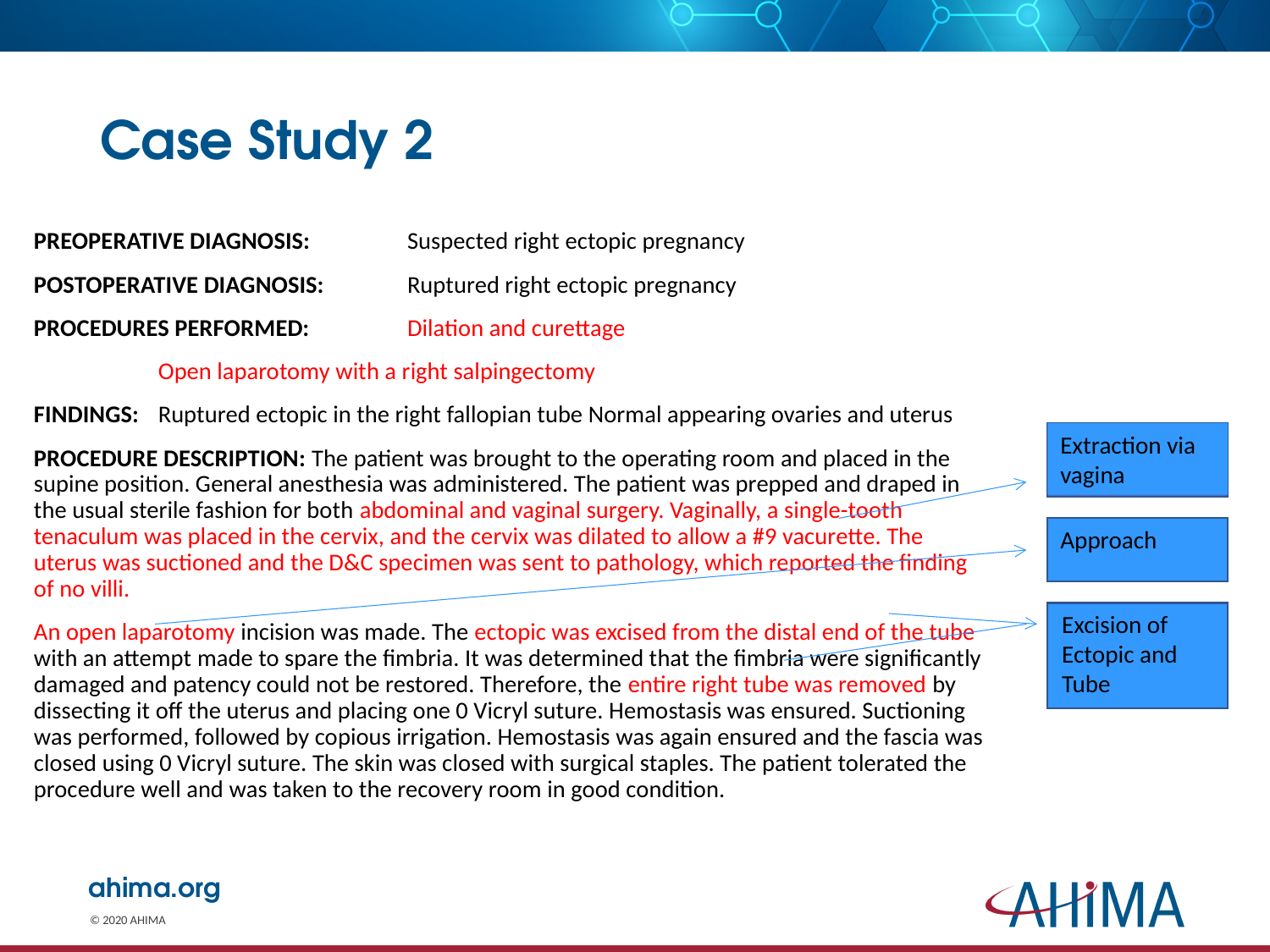

# Case Study 2
Preoperative diagnosis:	Suspected right ectopic pregnancy
Postoperative diagnosis:	Ruptured right ectopic pregnancy
Procedures performed:	Dilation and curettage
					Open laparotomy with a right salpingectomy
Findings:	Ruptured ectopic in the right fallopian tube Normal appearing ovaries and uterus
Procedure description: The patient was brought to the operating room and placed in the supine position. General anesthesia was administered. The patient was prepped and draped in the usual sterile fashion for both abdominal and vaginal surgery. Vaginally, a single-tooth tenaculum was placed in the cervix, and the cervix was dilated to allow a #9 vacurette. The uterus was suctioned and the D&C specimen was sent to pathology, which reported the finding of no villi.
An open laparotomy incision was made. The ectopic was excised from the distal end of the tube with an attempt made to spare the fimbria. It was determined that the fimbria were significantly damaged and patency could not be restored. Therefore, the entire right tube was removed by dissecting it off the uterus and placing one 0 Vicryl suture. Hemostasis was ensured. Suctioning was performed, followed by copious irrigation. Hemostasis was again ensured and the fascia was closed using 0 Vicryl suture. The skin was closed with surgical staples. The patient tolerated the procedure well and was taken to the recovery room in good condition.

Extraction via vagina

Approach

Excision of
Ectopic and
Tube